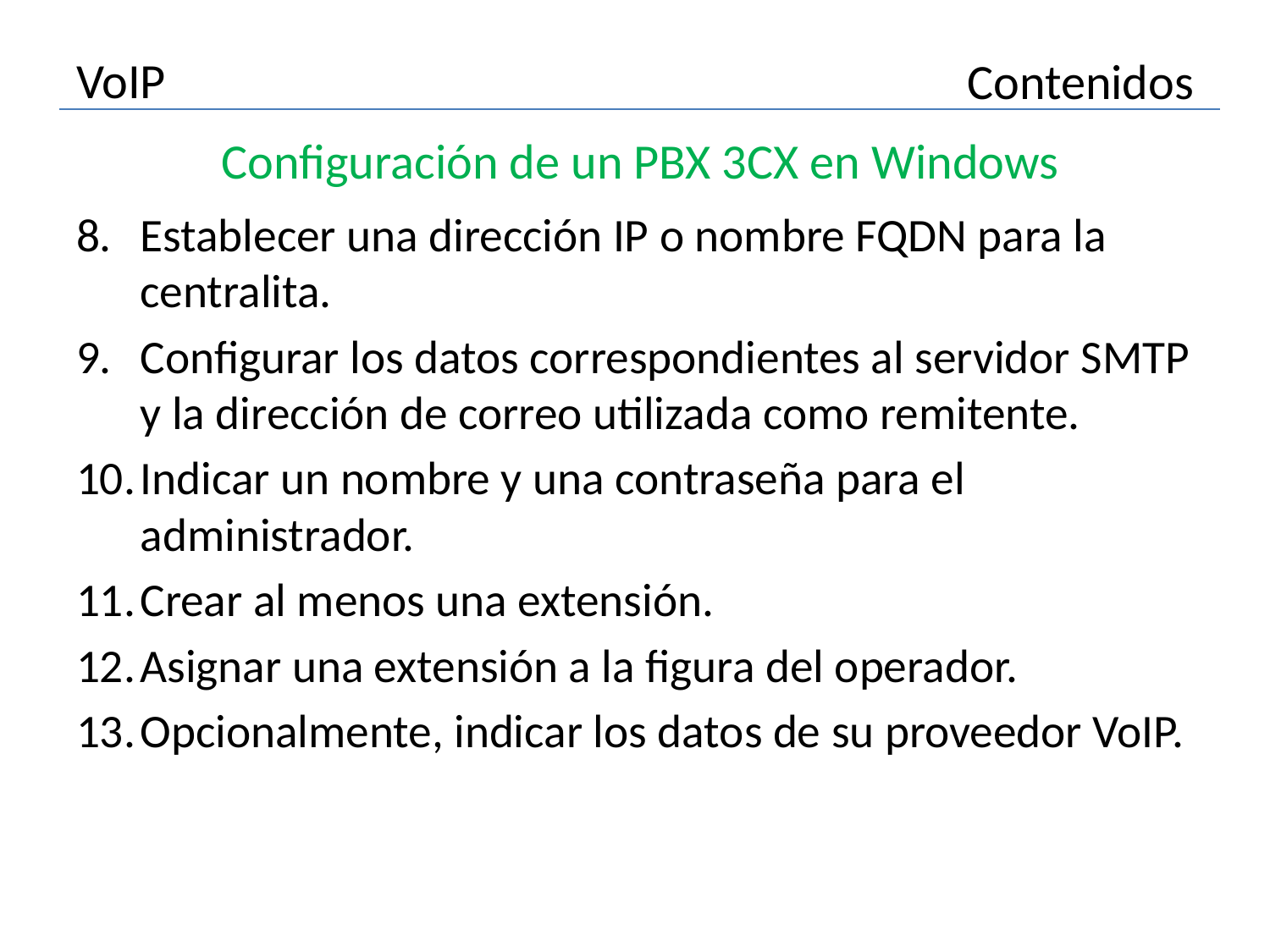

# VoIP
Contenidos
Configuración de un PBX 3CX en Windows
Establecer una dirección IP o nombre FQDN para la centralita.
Configurar los datos correspondientes al servidor SMTP y la dirección de correo utilizada como remitente.
Indicar un nombre y una contraseña para el administrador.
Crear al menos una extensión.
Asignar una extensión a la figura del operador.
Opcionalmente, indicar los datos de su proveedor VoIP.